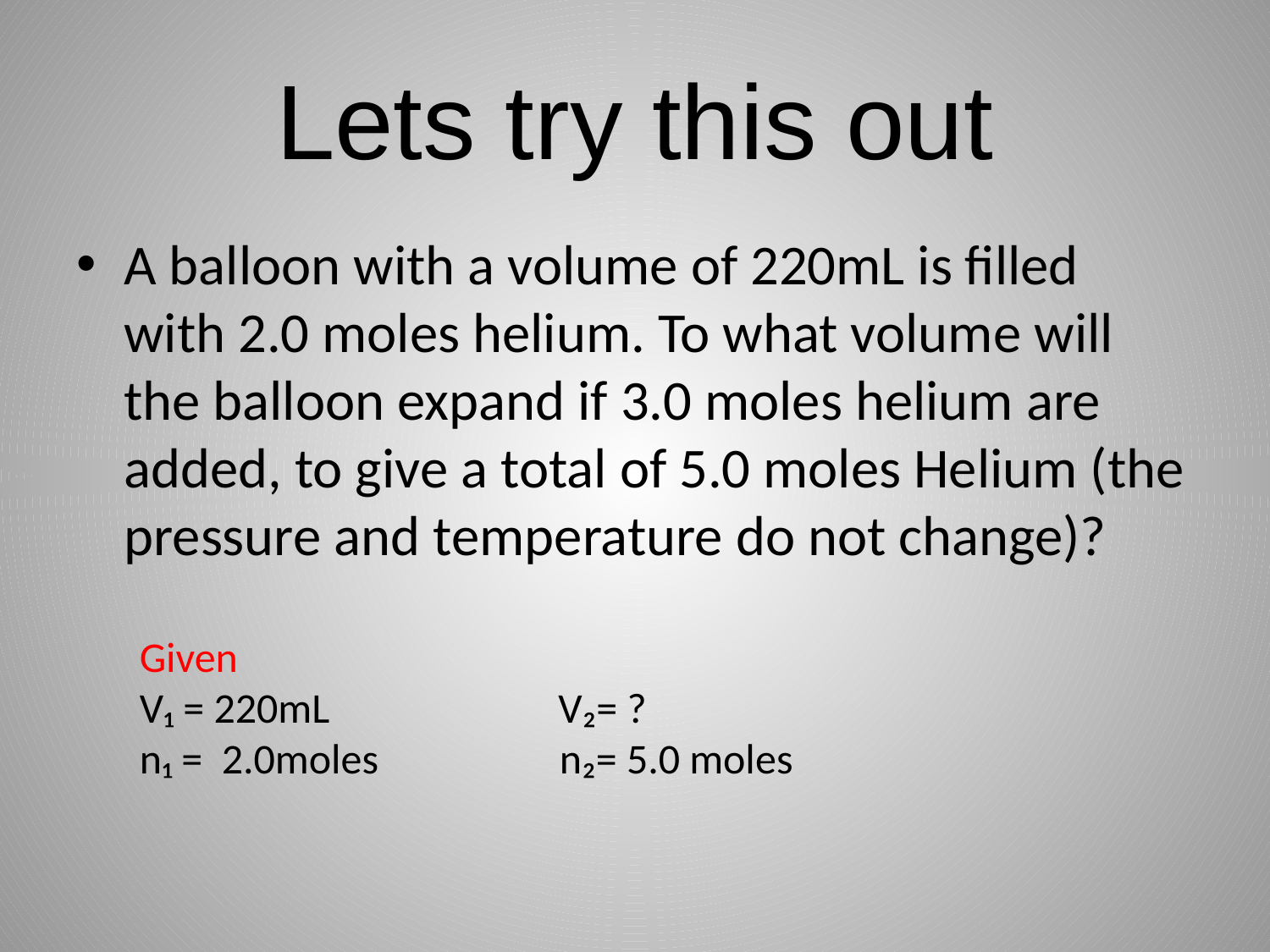

# Lets try this out
A balloon with a volume of 220mL is filled with 2.0 moles helium. To what volume will the balloon expand if 3.0 moles helium are added, to give a total of 5.0 moles Helium (the pressure and temperature do not change)?
Given
V₁ = 220mL                        V₂= ?
n₁ =  2.0moles                   n₂= 5.0 moles